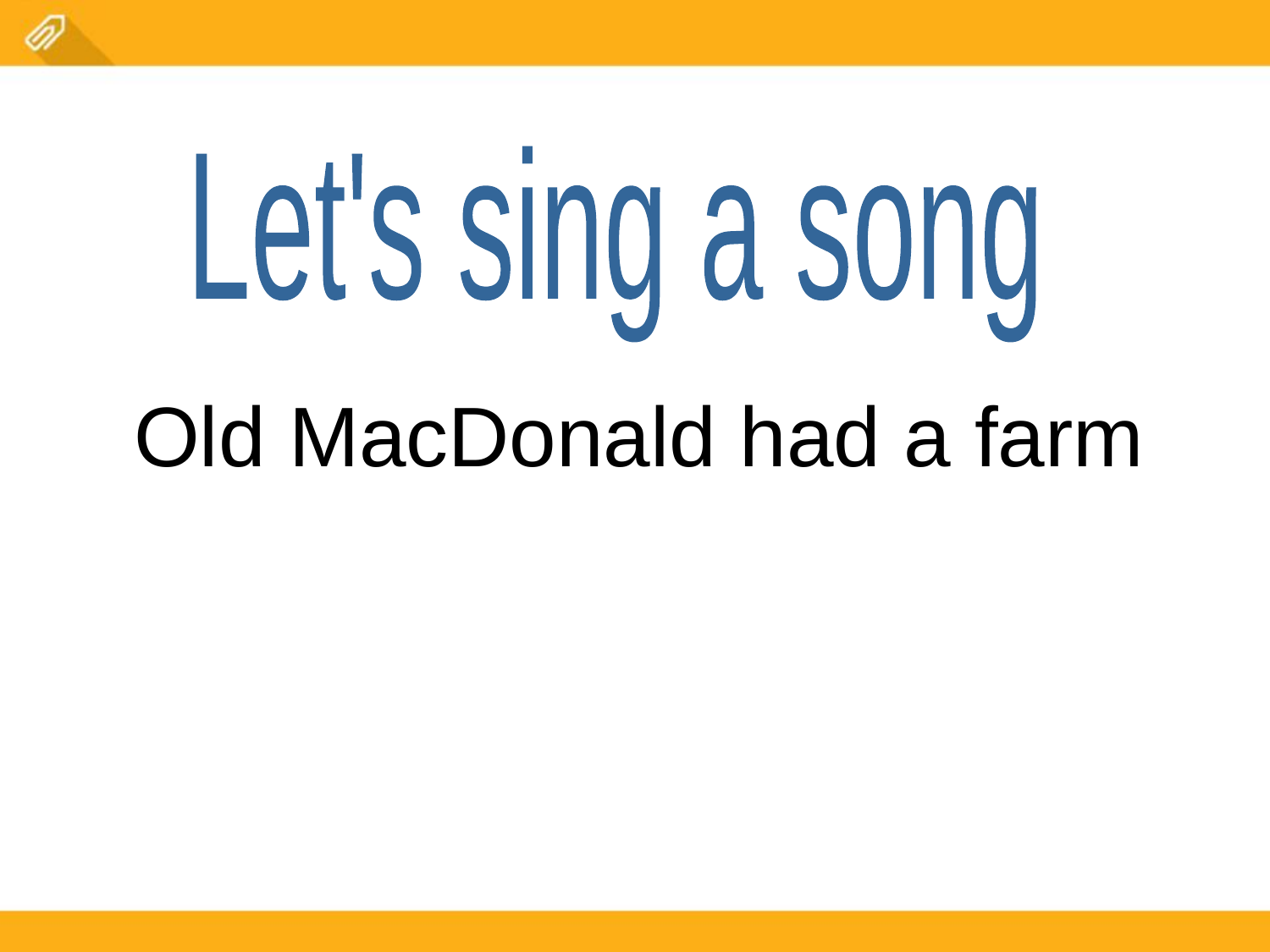

Let's sing a song
Old MacDonald had a farm